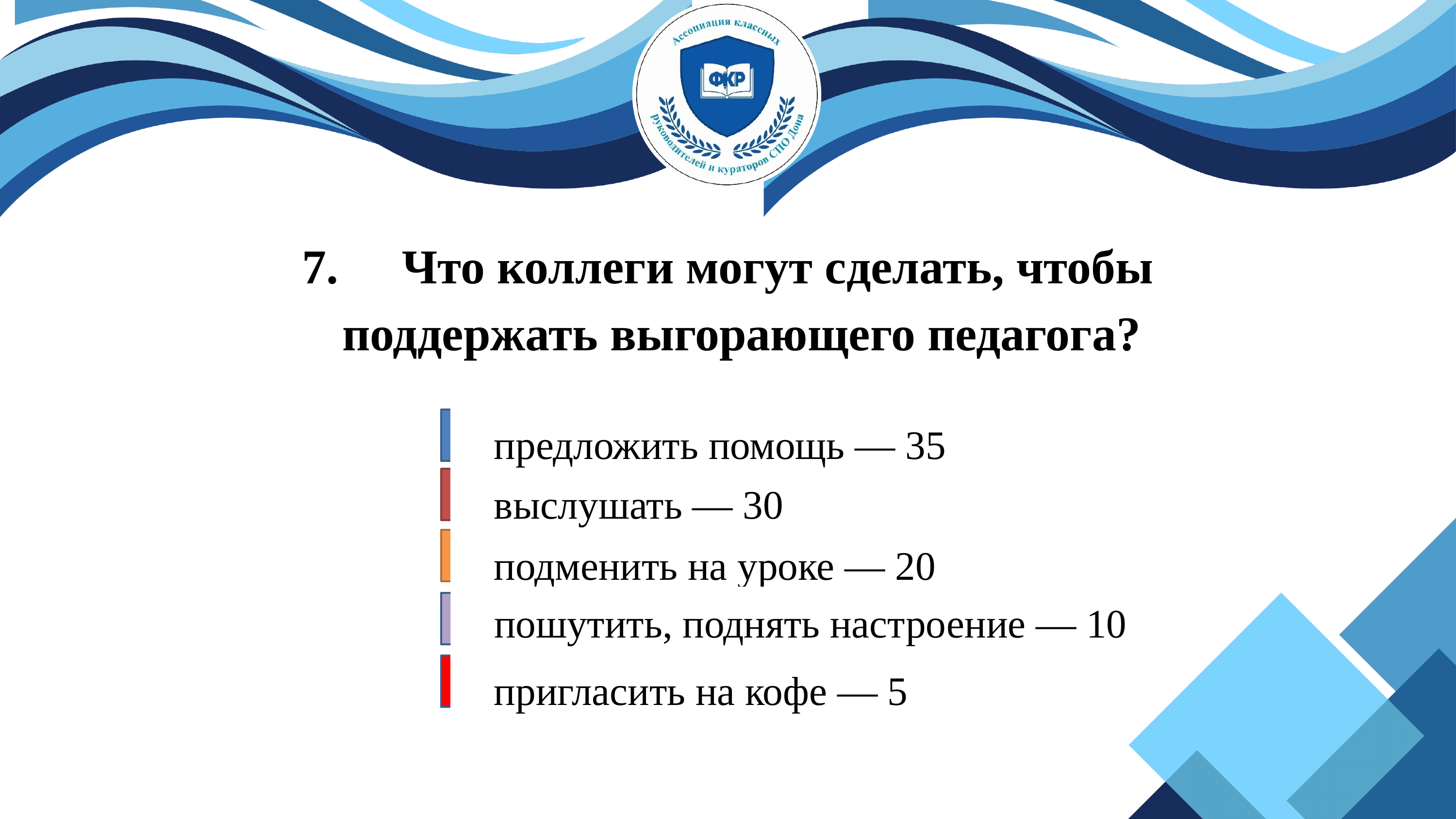

7.	Что коллеги могут сделать, чтобы поддержать выгорающего педагога?
предложить помощь — 35

выслушать — 30

подменить на уроке — 20

пошутить, поднять настроение — 10

пригласить на кофе — 5